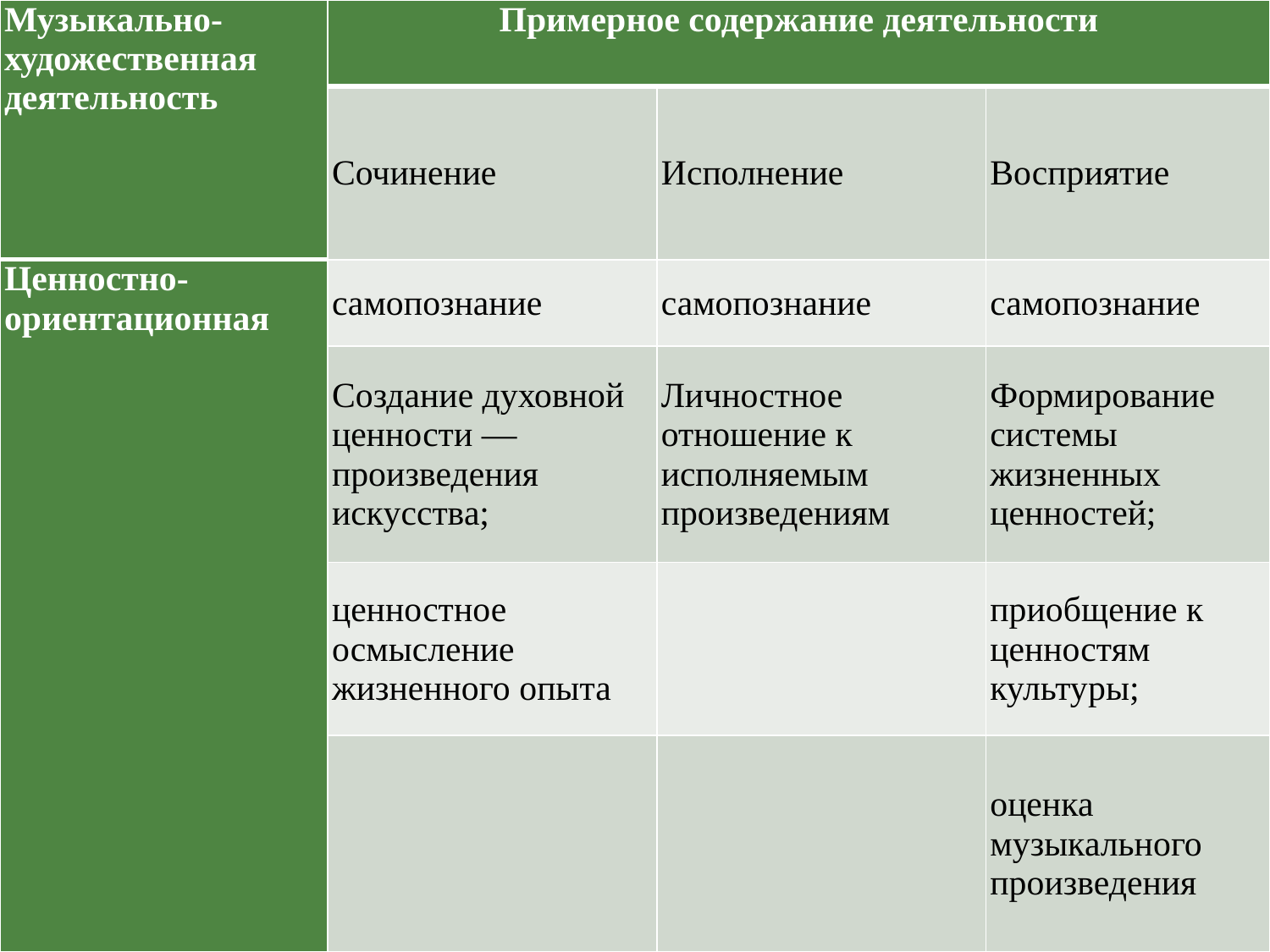

| Музыкально-художественная деятельность | Примерное содержание деятельности |  |  |
| --- | --- | --- | --- |
|  | Сочинение | Исполнение | Восприятие |
| Ценностно-ориентационная | самопознание | самопознание | самопознание |
|  | Создание духовной ценности — произведения искусства; | Личностное отношение к исполняемым произведениям | Формирование системы жизненных ценностей; |
|  | ценностное осмысление жизненного опыта |  | приобщение к ценностям культуры; |
|  |  |  | оценка музыкального произведения |
#